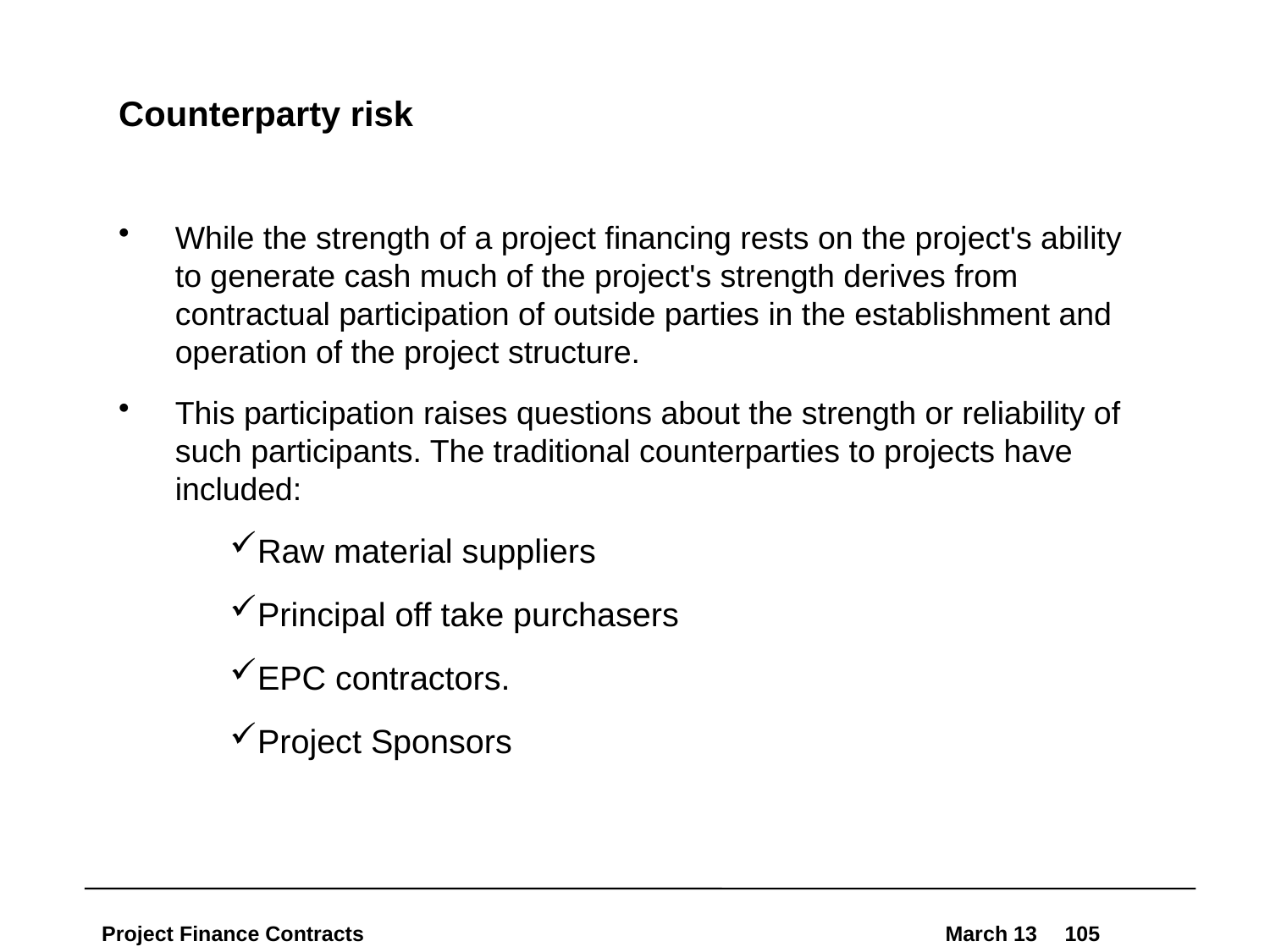

# Counterparty risk
While the strength of a project financing rests on the project's ability to generate cash much of the project's strength derives from contractual participation of outside parties in the establishment and operation of the project structure.
This participation raises questions about the strength or reliability of such participants. The traditional counterparties to projects have included:
Raw material suppliers
Principal off take purchasers
EPC contractors.
Project Sponsors